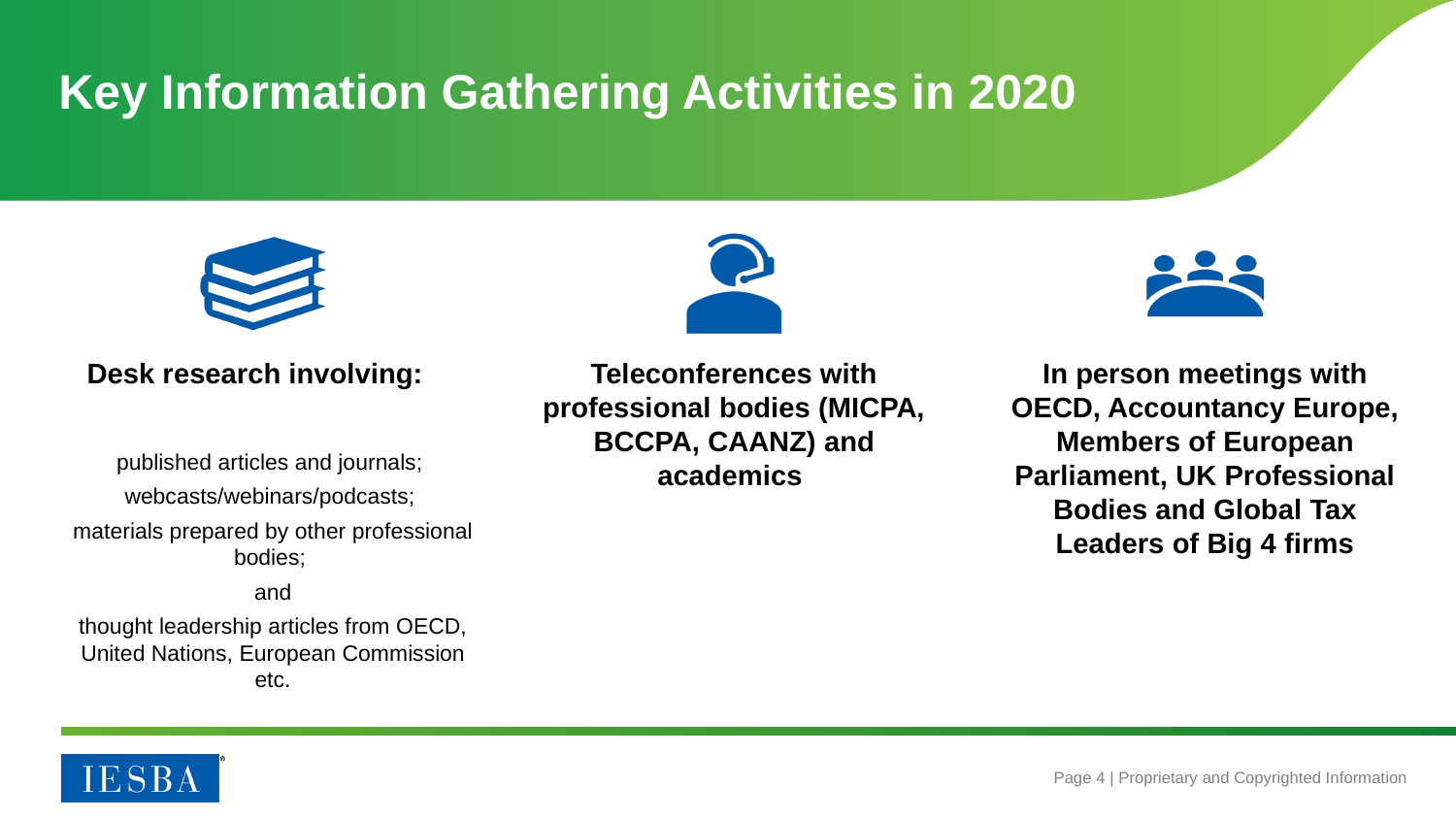

# Key Information Gathering Activities in 2020
Desk research involving:
published articles and journals;
webcasts/webinars/podcasts;
materials prepared by other professional bodies;
and
thought leadership articles from OECD, United Nations, European Commission etc.
Teleconferences with professional bodies (MICPA, BCCPA, CAANZ) and academics
In person meetings with OECD, Accountancy Europe, Members of European Parliament, UK Professional Bodies and Global Tax Leaders of Big 4 firms